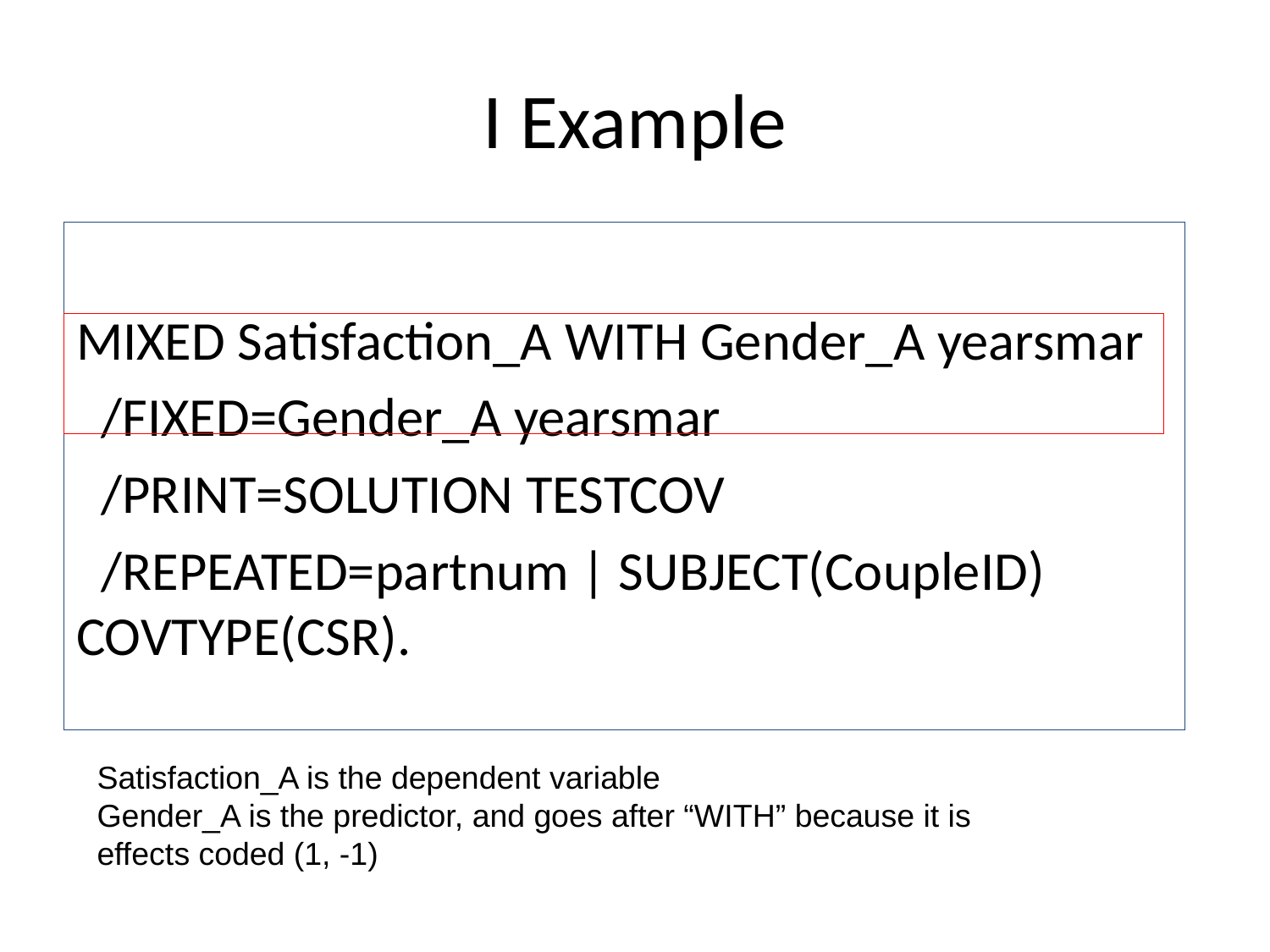

# I Example

MIXED Satisfaction_A WITH Gender_A yearsmar
  /FIXED=Gender_A yearsmar
  /PRINT=SOLUTION TESTCOV
  /REPEATED=partnum | SUBJECT(CoupleID) COVTYPE(CSR).

Satisfaction_A is the dependent variable
Gender_A is the predictor, and goes after “WITH” because it is effects coded (1, -1)